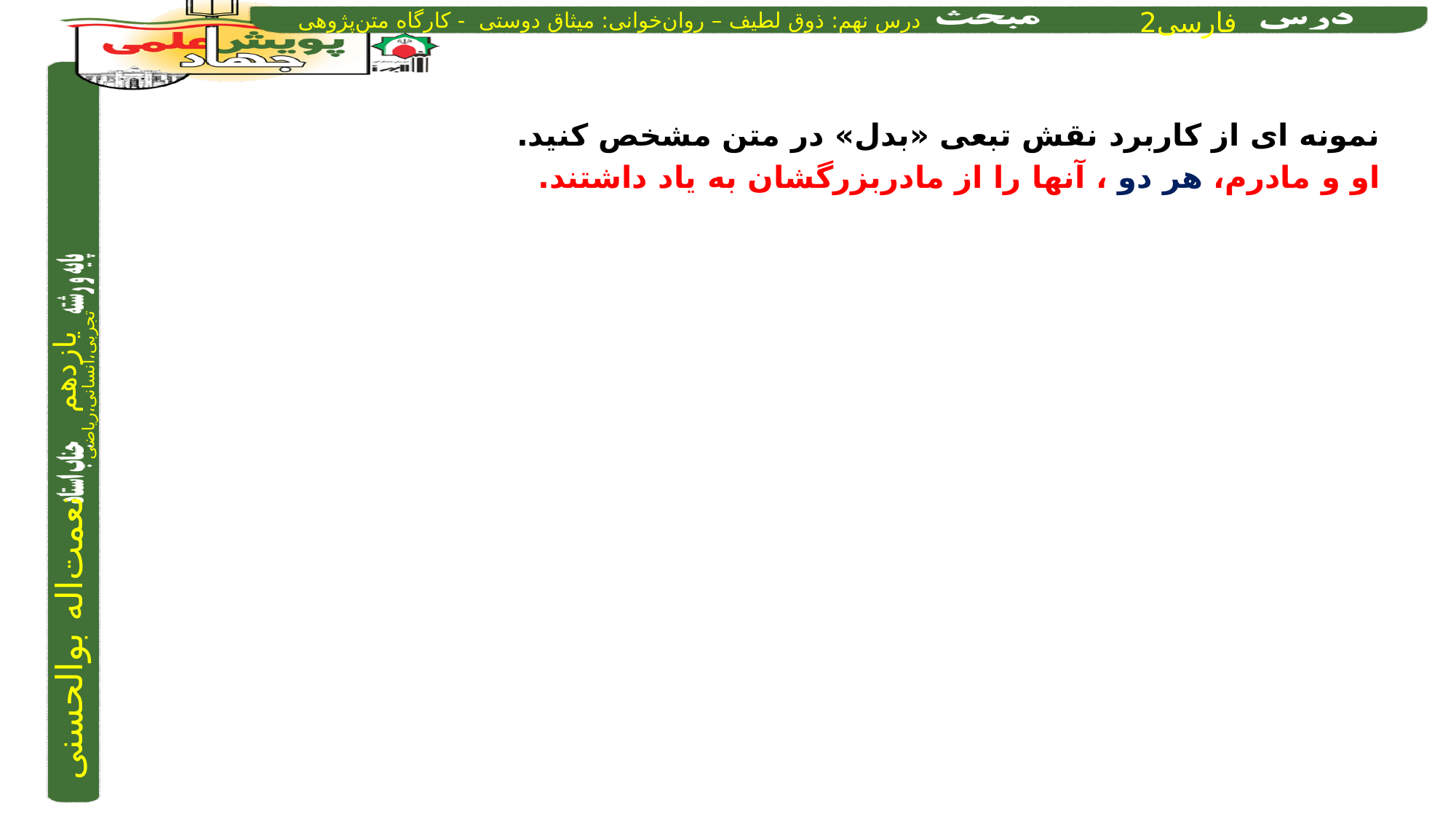

نمونه ای از کاربرد نقش تبعی «بدل» در متن مشخص کنید.
	او و مادرم، هر دو ، آنها را از مادربزرگشان به یاد داشتند.